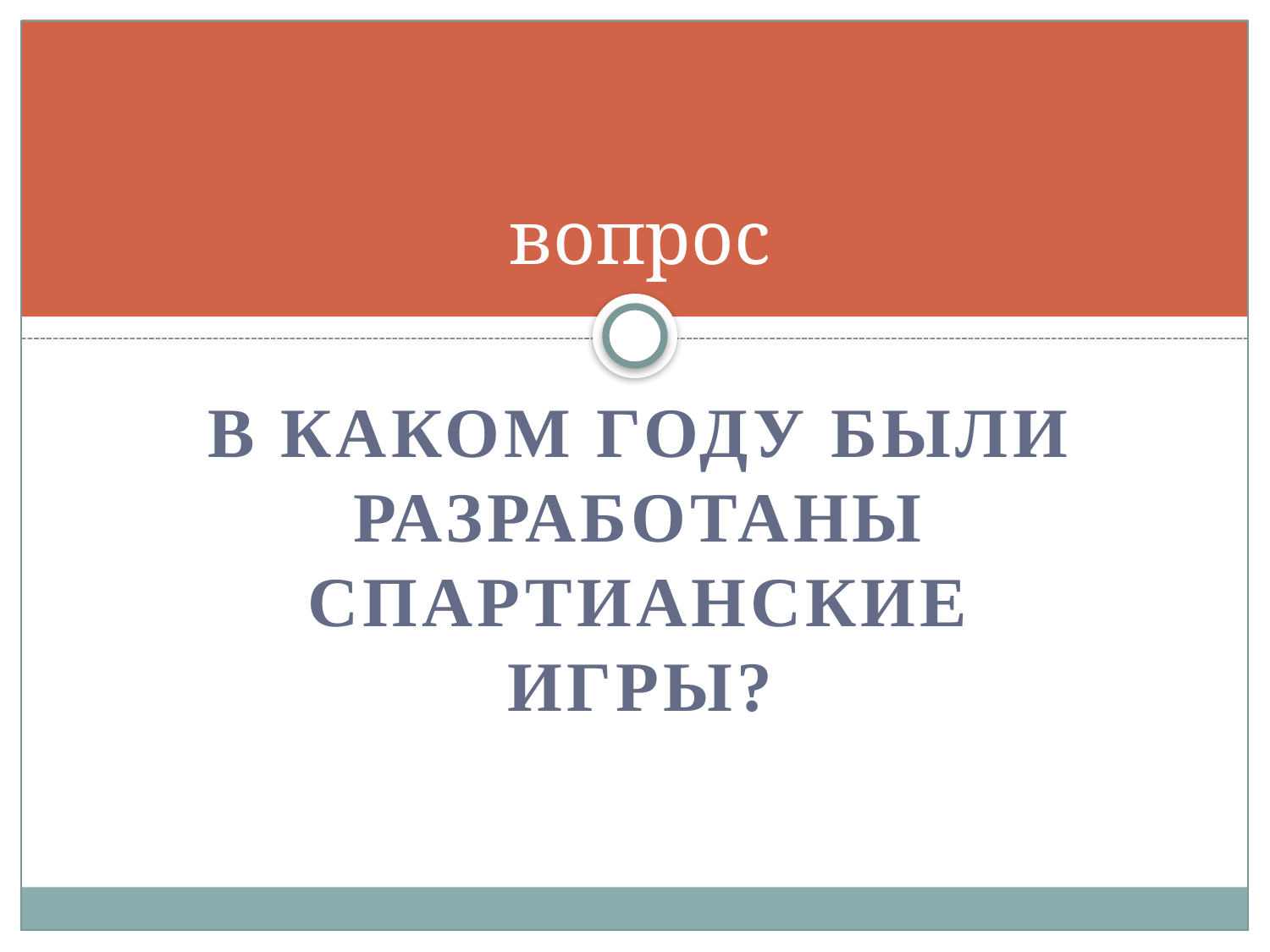

# вопрос
В каком году были разработаны СпАртианские игры?